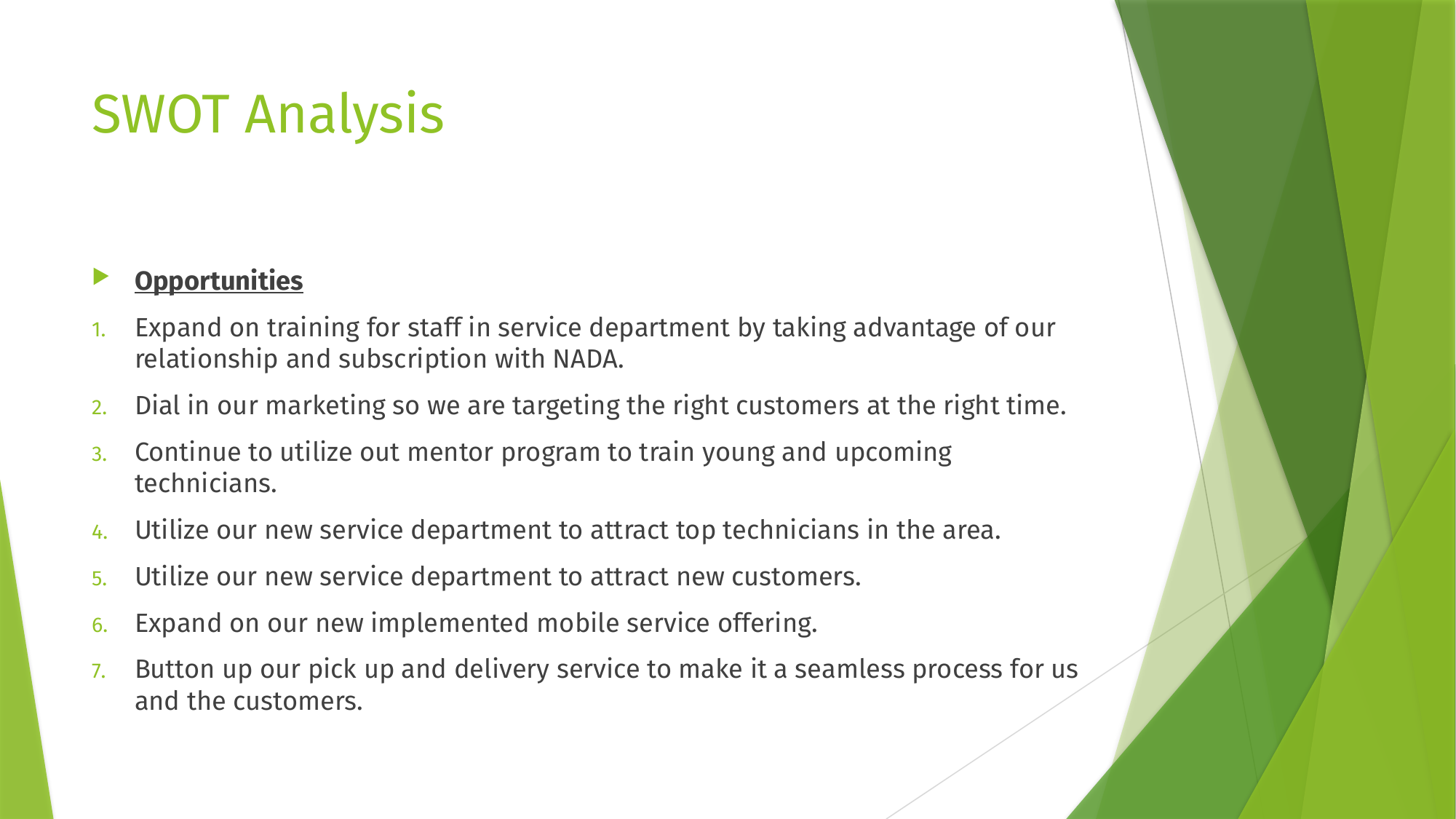

# SWOT Analysis
Opportunities
Expand on training for staff in service department by taking advantage of our relationship and subscription with NADA.
Dial in our marketing so we are targeting the right customers at the right time.
Continue to utilize out mentor program to train young and upcoming technicians.
Utilize our new service department to attract top technicians in the area.
Utilize our new service department to attract new customers.
Expand on our new implemented mobile service offering.
Button up our pick up and delivery service to make it a seamless process for us and the customers.